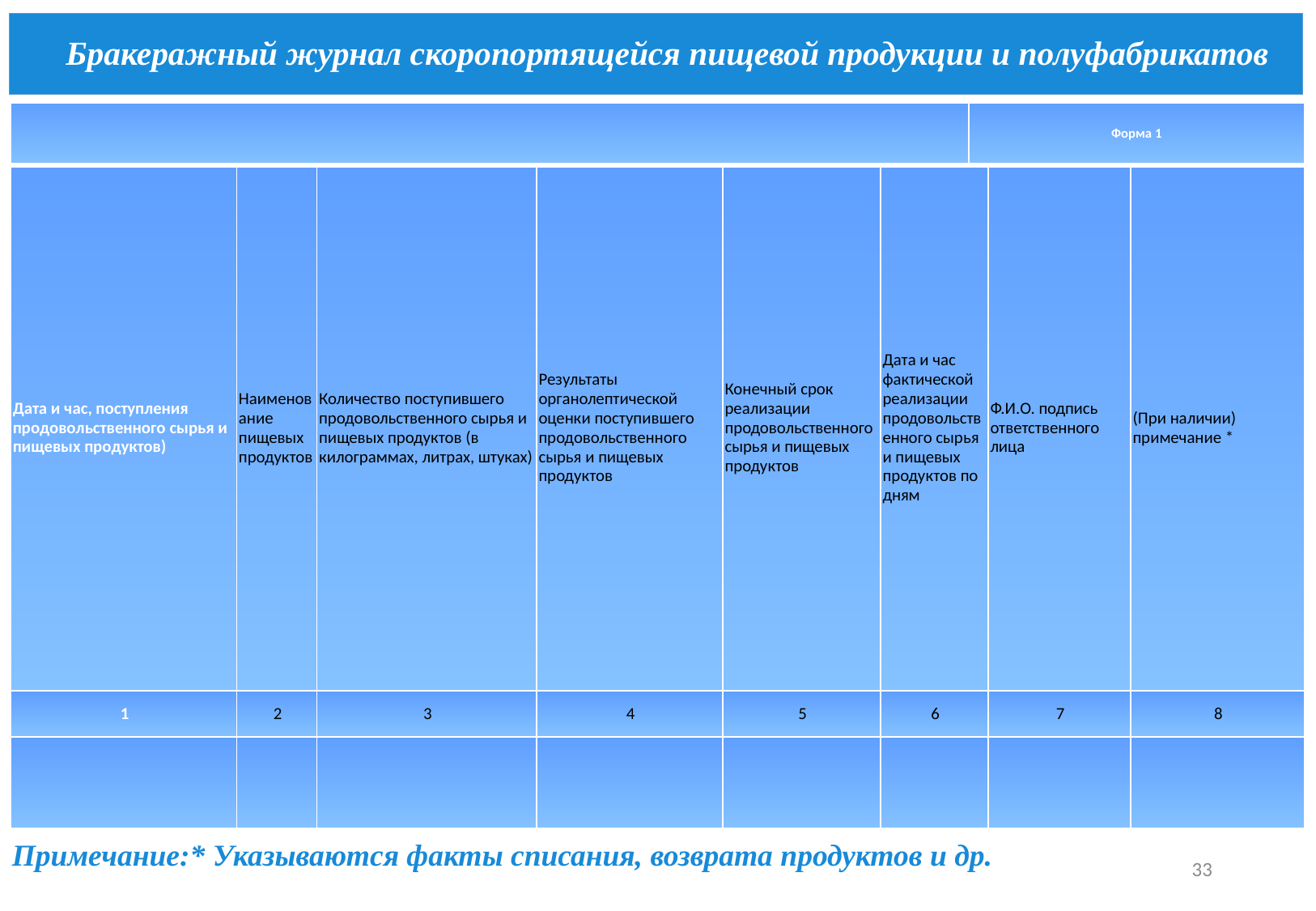

# Бракеражный журнал скоропортящейся пищевой продукции и полуфабрикатов
|  |  |  |  |  |  | Форма 1 |  |  |
| --- | --- | --- | --- | --- | --- | --- | --- | --- |
| Дата и час, поступления продовольственного сырья и пищевых продуктов) | Наименование пищевых продуктов | Количество поступившего продовольственного сырья и пищевых продуктов (в килограммах, литрах, штуках) | Результаты органолептической оценки поступившего продовольственного сырья и пищевых продуктов | Конечный срок реализации продовольственного сырья и пищевых продуктов | Дата и час фактической реализации продовольственного сырья и пищевых продуктов по дням |  | Ф.И.О. подпись ответственного лица | (При наличии) примечание \* |
| 1 | 2 | 3 | 4 | 5 | 6 |  | 7 | 8 |
|  |  |  |  |  |  |  |  |  |
Примечание:* Указываются факты списания, возврата продуктов и др.
33